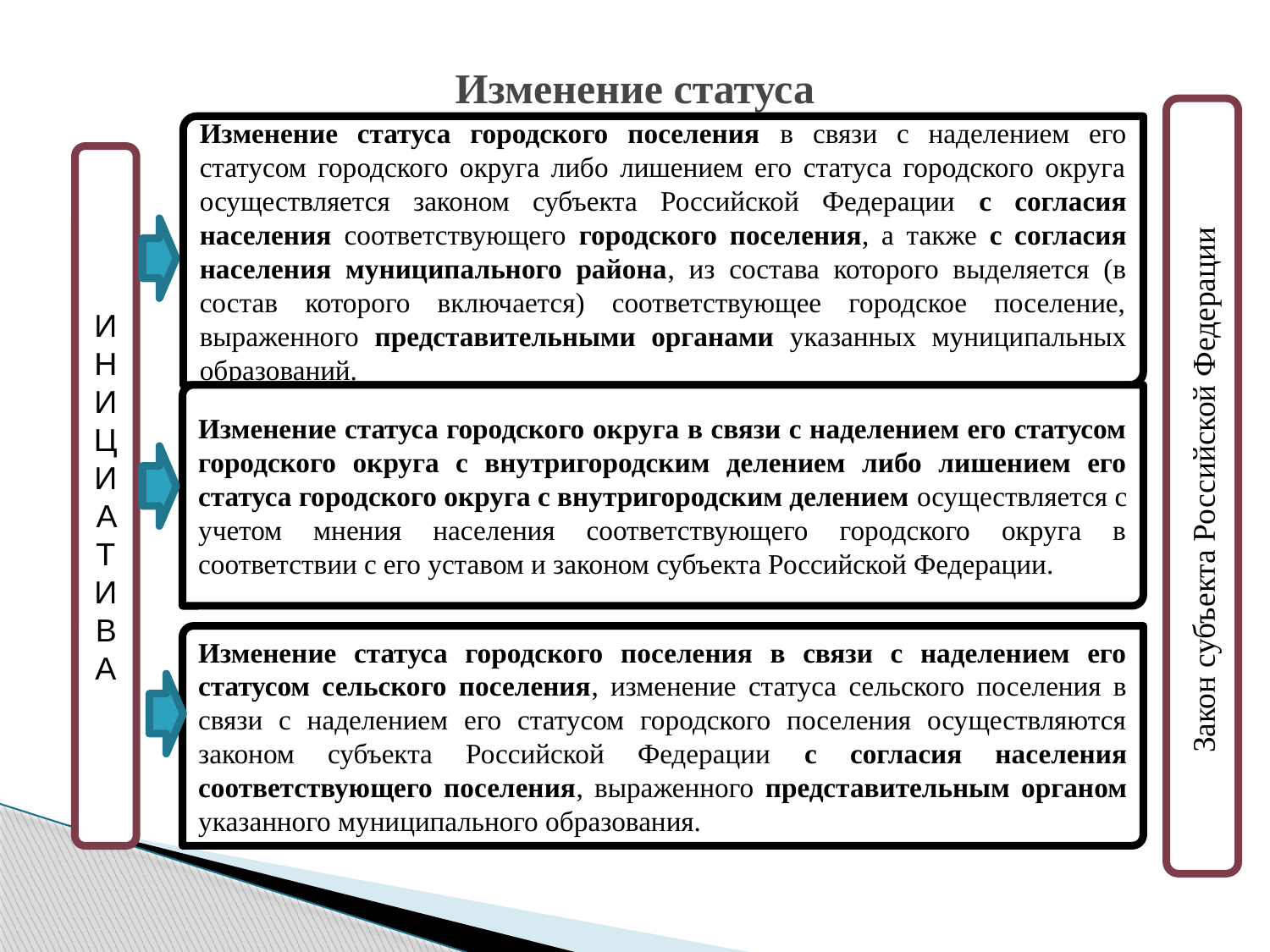

# Изменение статуса
Закон субъекта Российской Федерации
Изменение статуса городского поселения в связи с наделением его статусом городского округа либо лишением его статуса городского округа осуществляется законом субъекта Российской Федерации с согласия населения соответствующего городского поселения, а также с согласия населения муниципального района, из состава которого выделяется (в состав которого включается) соответствующее городское поселение, выраженного представительными органами указанных муниципальных образований.
ИНИЦИАТИВА

Изменение статуса городского округа в связи с наделением его статусом городского округа с внутригородским делением либо лишением его статуса городского округа с внутригородским делением осуществляется с учетом мнения населения соответствующего городского округа в соответствии с его уставом и законом субъекта Российской Федерации.

Изменение статуса городского поселения в связи с наделением его статусом сельского поселения, изменение статуса сельского поселения в связи с наделением его статусом городского поселения осуществляются законом субъекта Российской Федерации с согласия населения соответствующего поселения, выраженного представительным органом указанного муниципального образования.